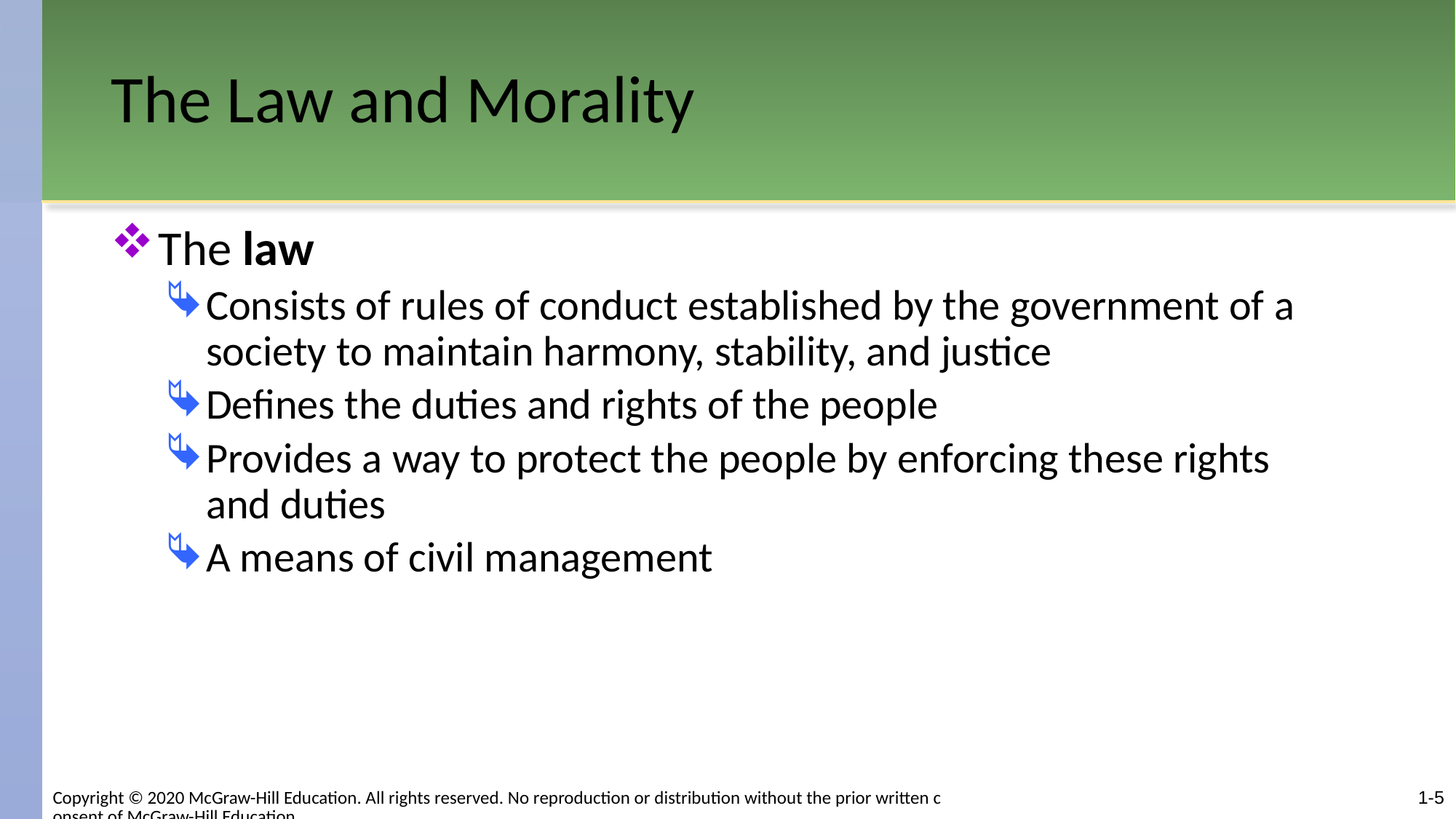

# The Law and Morality
The law
Consists of rules of conduct established by the government of a society to maintain harmony, stability, and justice
Defines the duties and rights of the people
Provides a way to protect the people by enforcing these rights and duties
A means of civil management
1-5
Copyright © 2020 McGraw-Hill Education. All rights reserved. No reproduction or distribution without the prior written consent of McGraw-Hill Education.